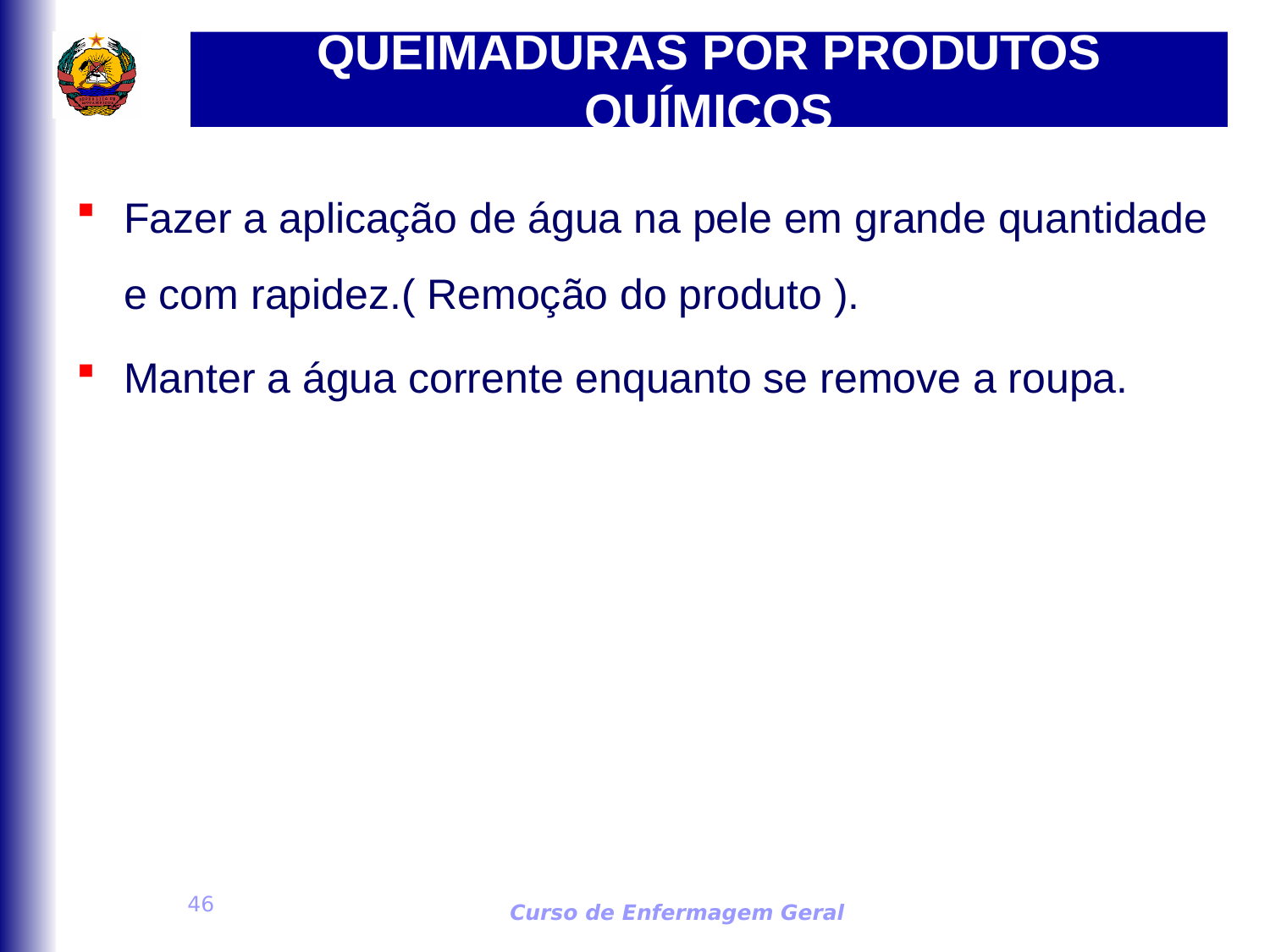

# QUEIMADURAS POR PRODUTOS QUÍMICOS
Fazer a aplicação de água na pele em grande quantidade e com rapidez.( Remoção do produto ).
Manter a água corrente enquanto se remove a roupa.
46
Curso de Enfermagem Geral